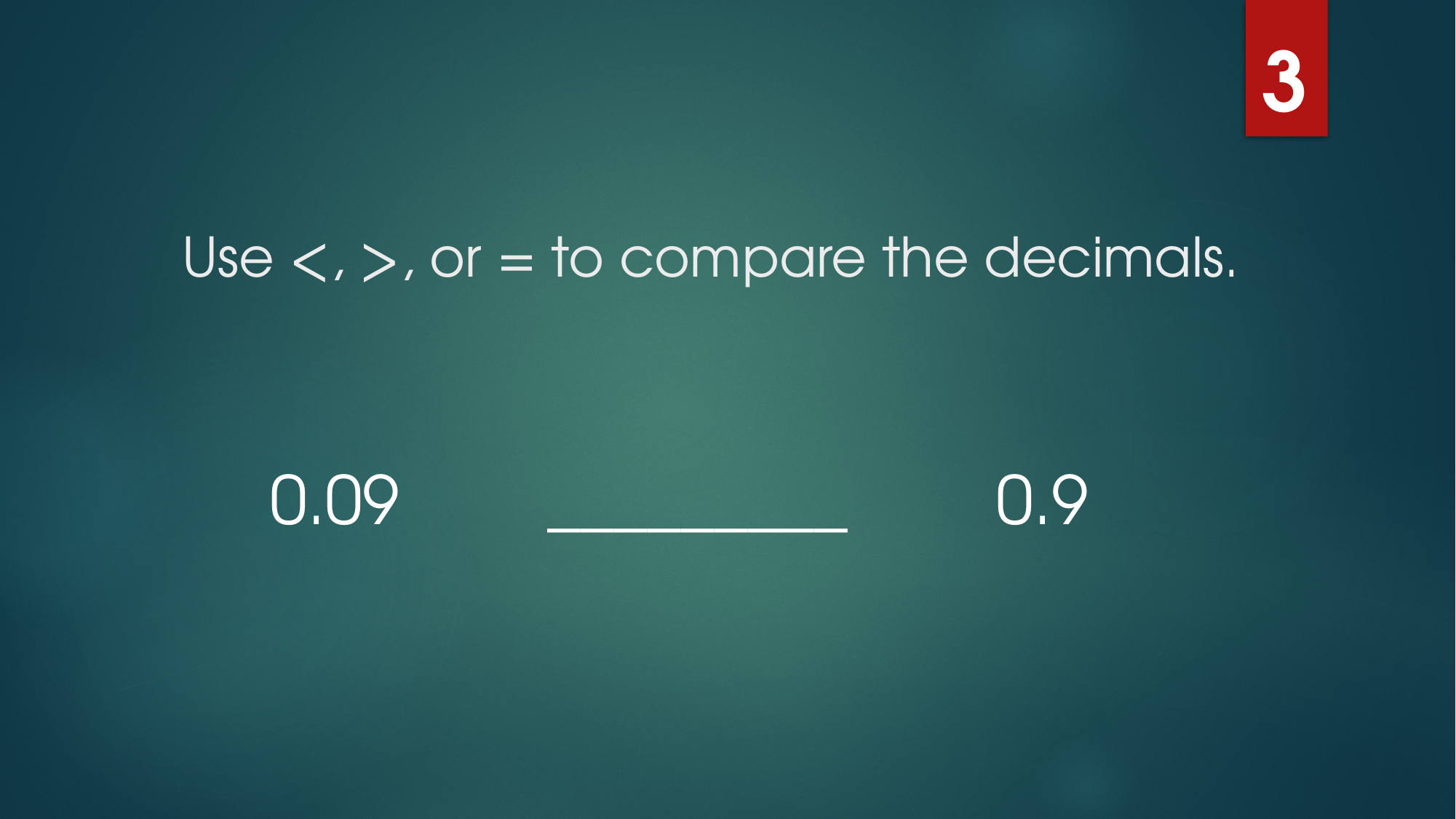

3
# Use <, >, or = to compare the decimals.
0.09        _________        0.9